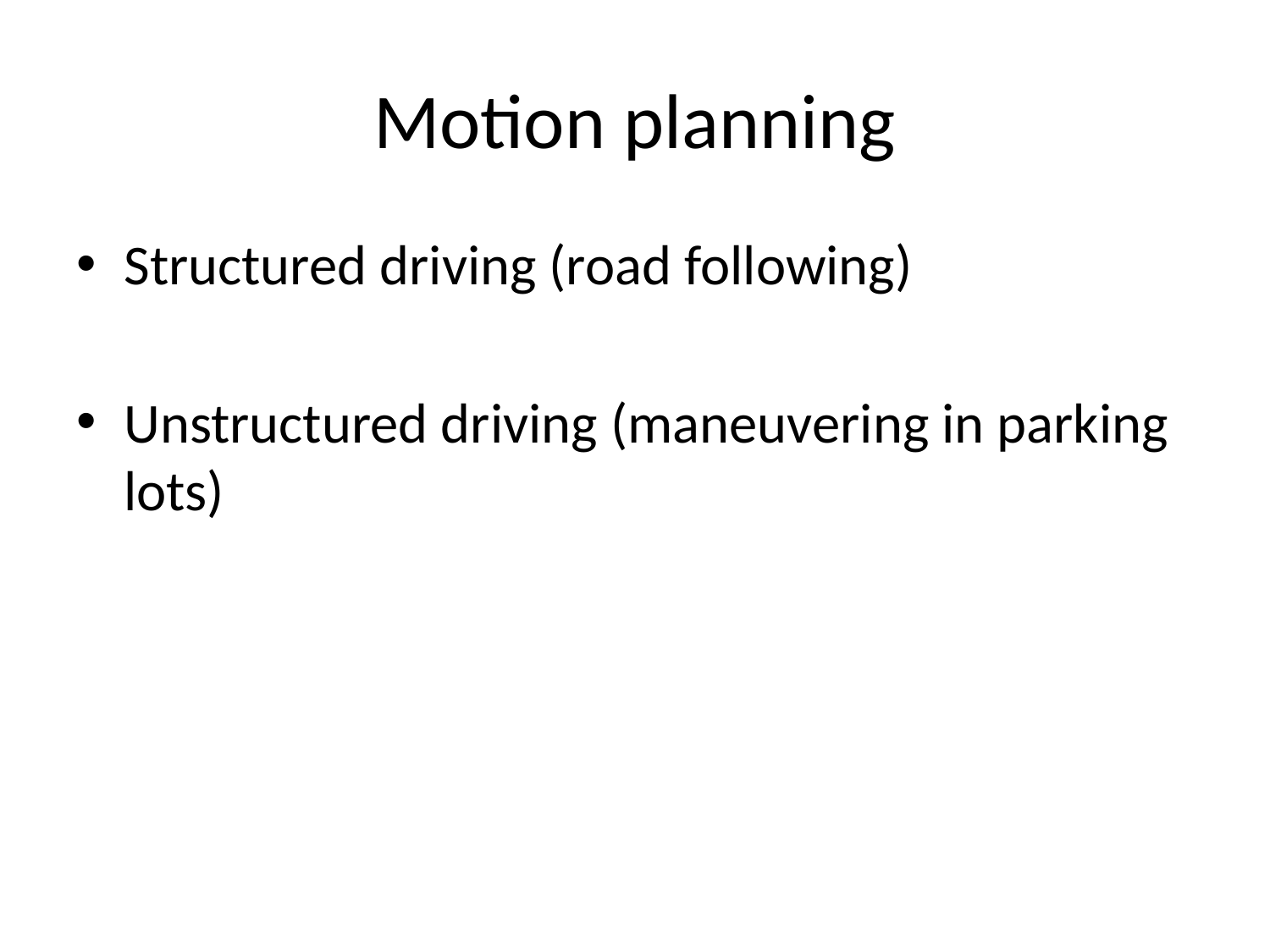

# Motion planning
Structured driving (road following)

Unstructured driving (maneuvering in parking lots)